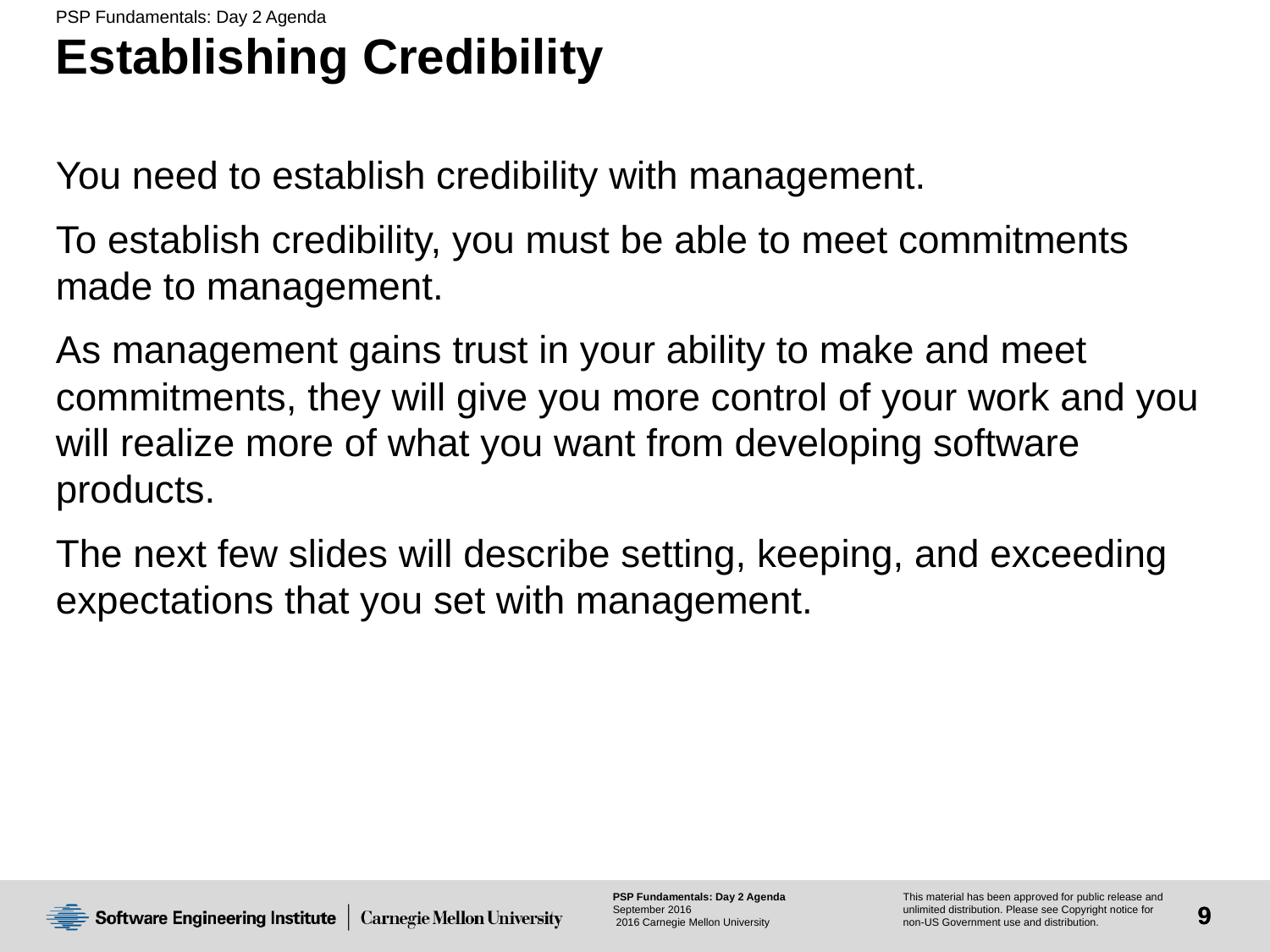

# Establishing Credibility
You need to establish credibility with management.
To establish credibility, you must be able to meet commitments made to management.
As management gains trust in your ability to make and meet commitments, they will give you more control of your work and you will realize more of what you want from developing software products.
The next few slides will describe setting, keeping, and exceeding expectations that you set with management.